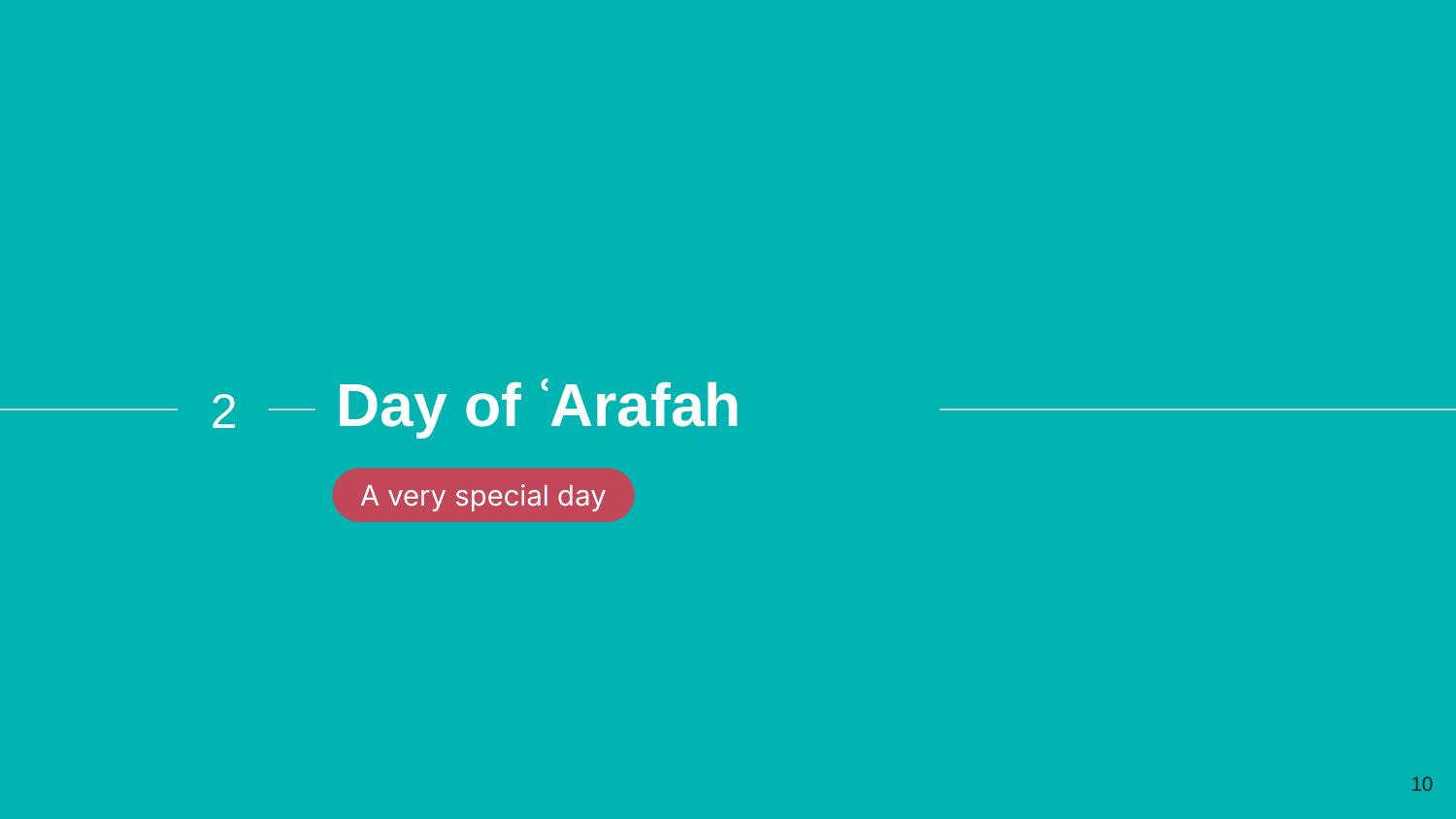

# Day of ʿArafah
2
A very special day
10